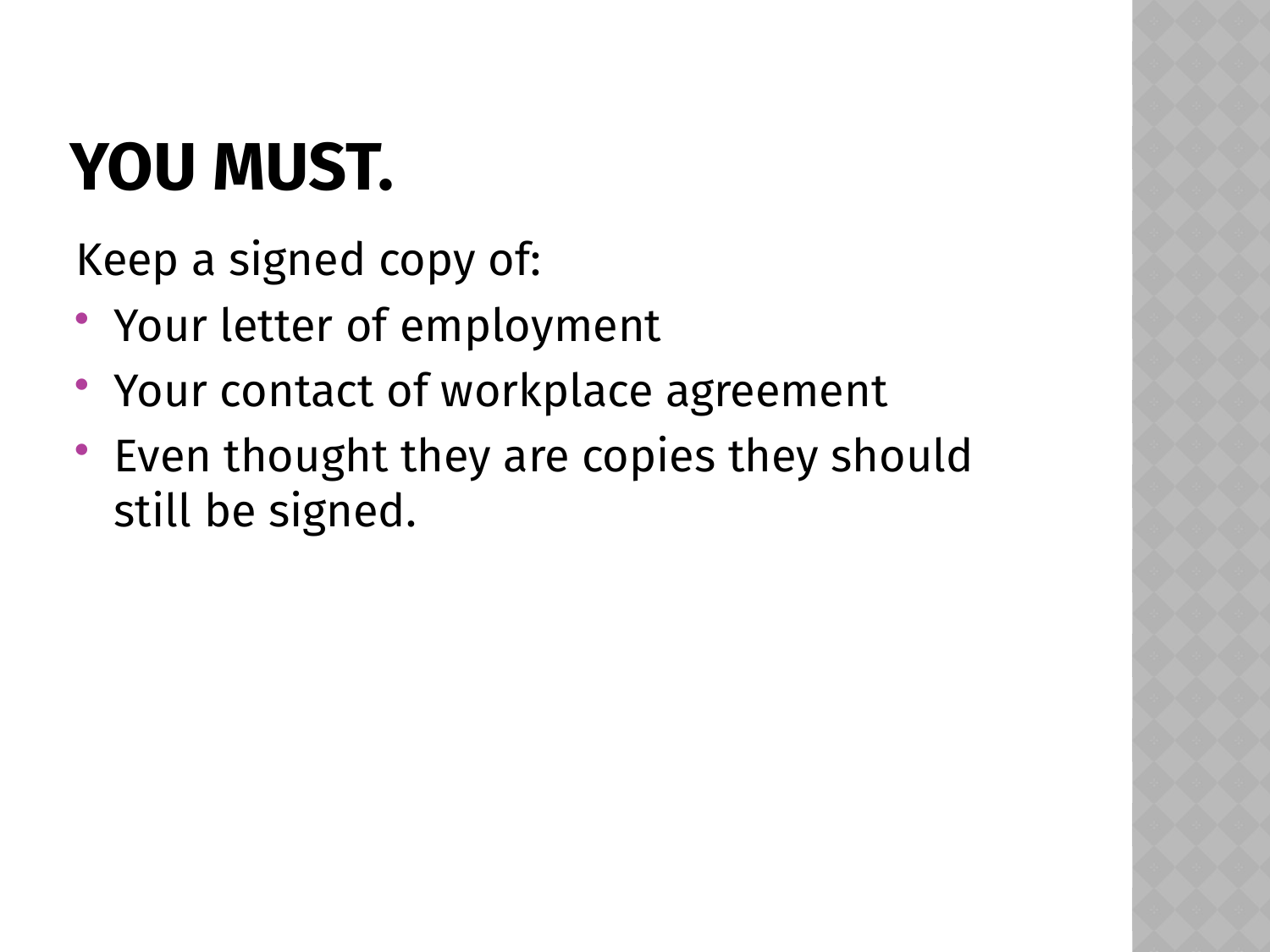

# You Must.
Keep a signed copy of:
Your letter of employment
Your contact of workplace agreement
Even thought they are copies they should still be signed.